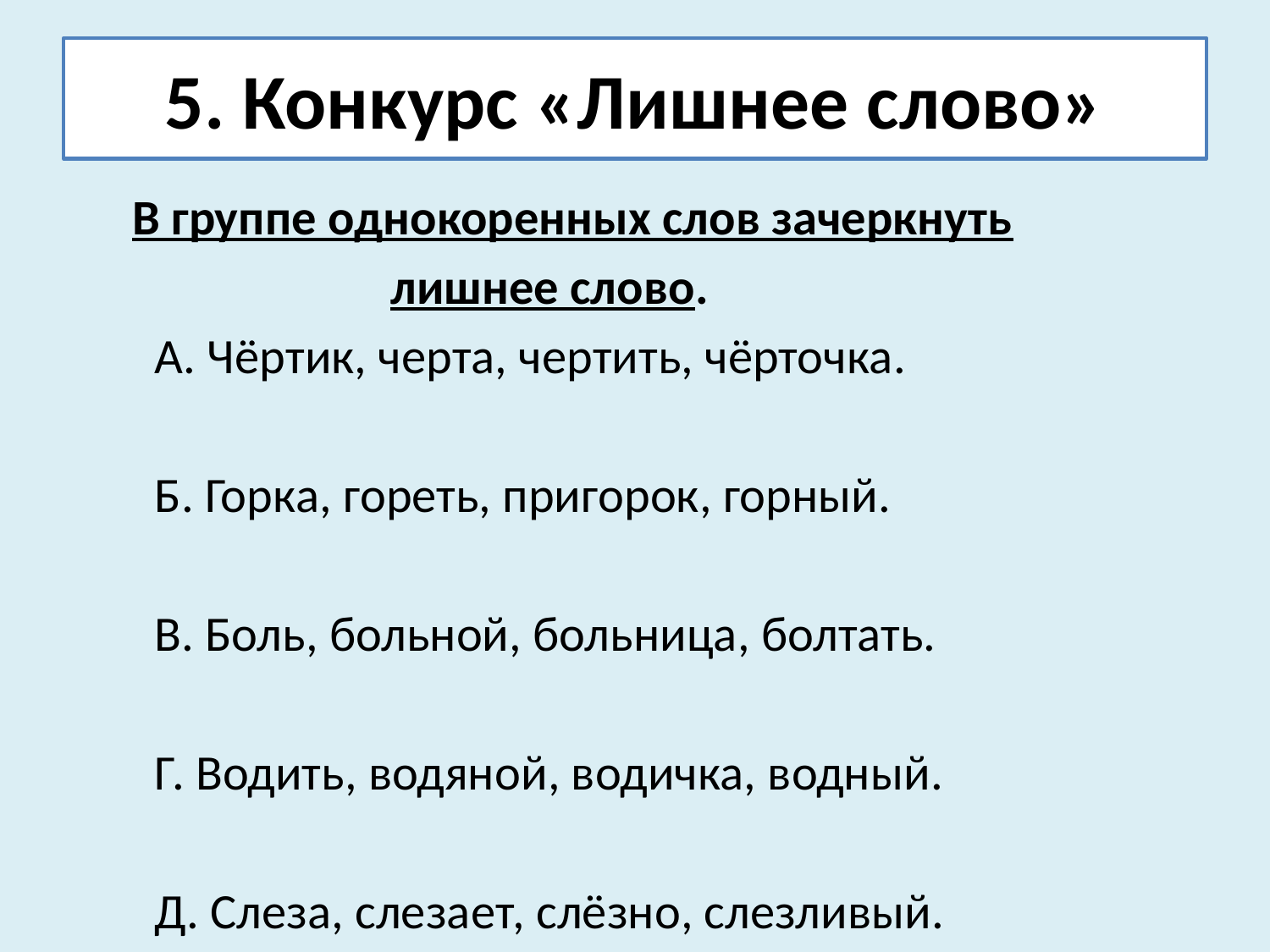

# 5. Конкурс «Лишнее слово»
     В группе однокоренных слов зачеркнуть
                            лишнее слово.
       А. Чёртик, черта, чертить, чёрточка.

       Б. Горка, гореть, пригорок, горный.

       В. Боль, больной, больница, болтать.

       Г. Водить, водяной, водичка, водный.

       Д. Слеза, слезает, слёзно, слезливый.